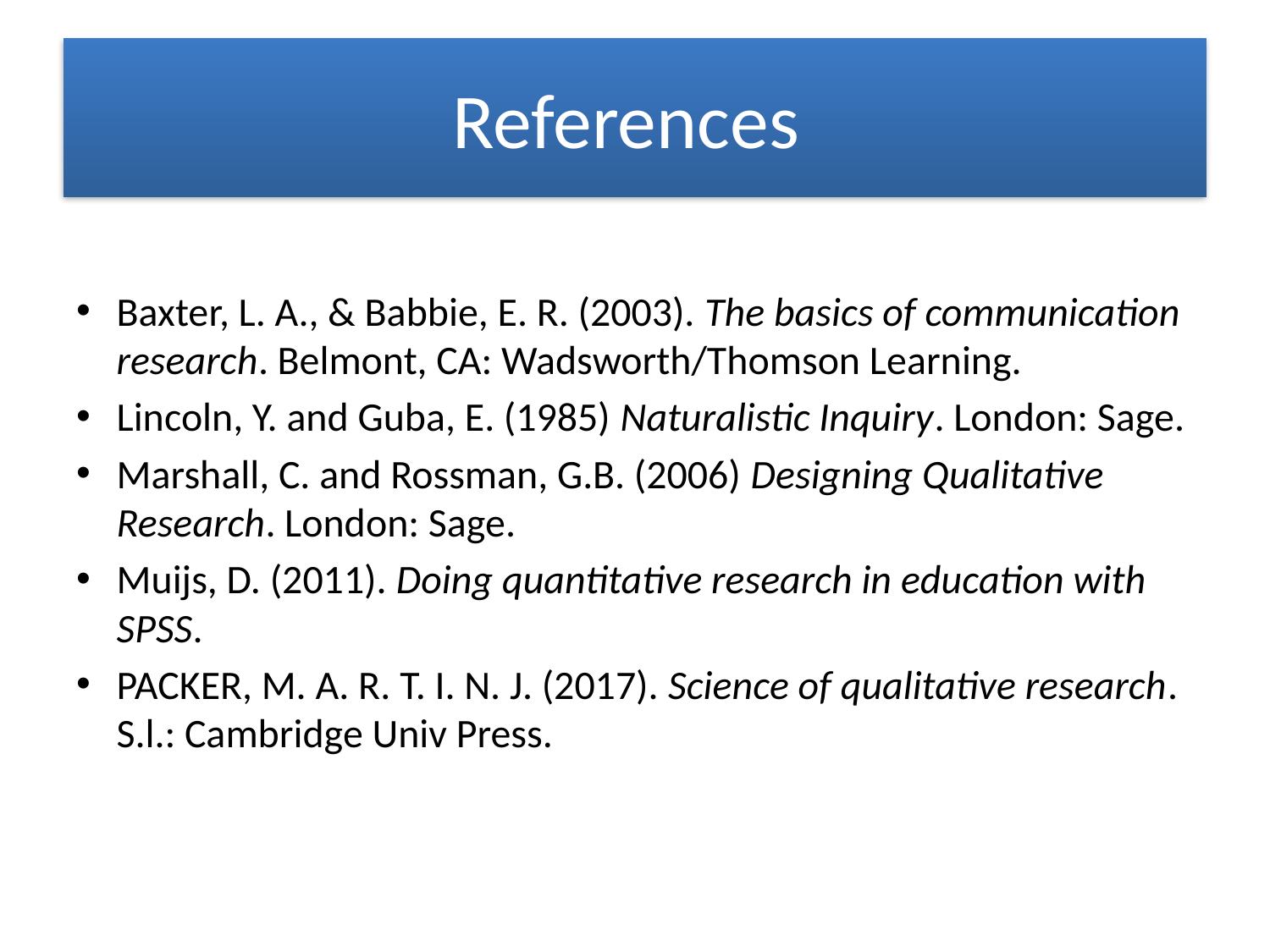

# References

Baxter, L. A., & Babbie, E. R. (2003). The basics of communication research. Belmont, CA: Wadsworth/Thomson Learning.
Lincoln, Y. and Guba, E. (1985) Naturalistic Inquiry. London: Sage.
Marshall, C. and Rossman, G.B. (2006) Designing Qualitative Research. London: Sage.
Muijs, D. (2011). Doing quantitative research in education with SPSS.
PACKER, M. A. R. T. I. N. J. (2017). Science of qualitative research. S.l.: Cambridge Univ Press.